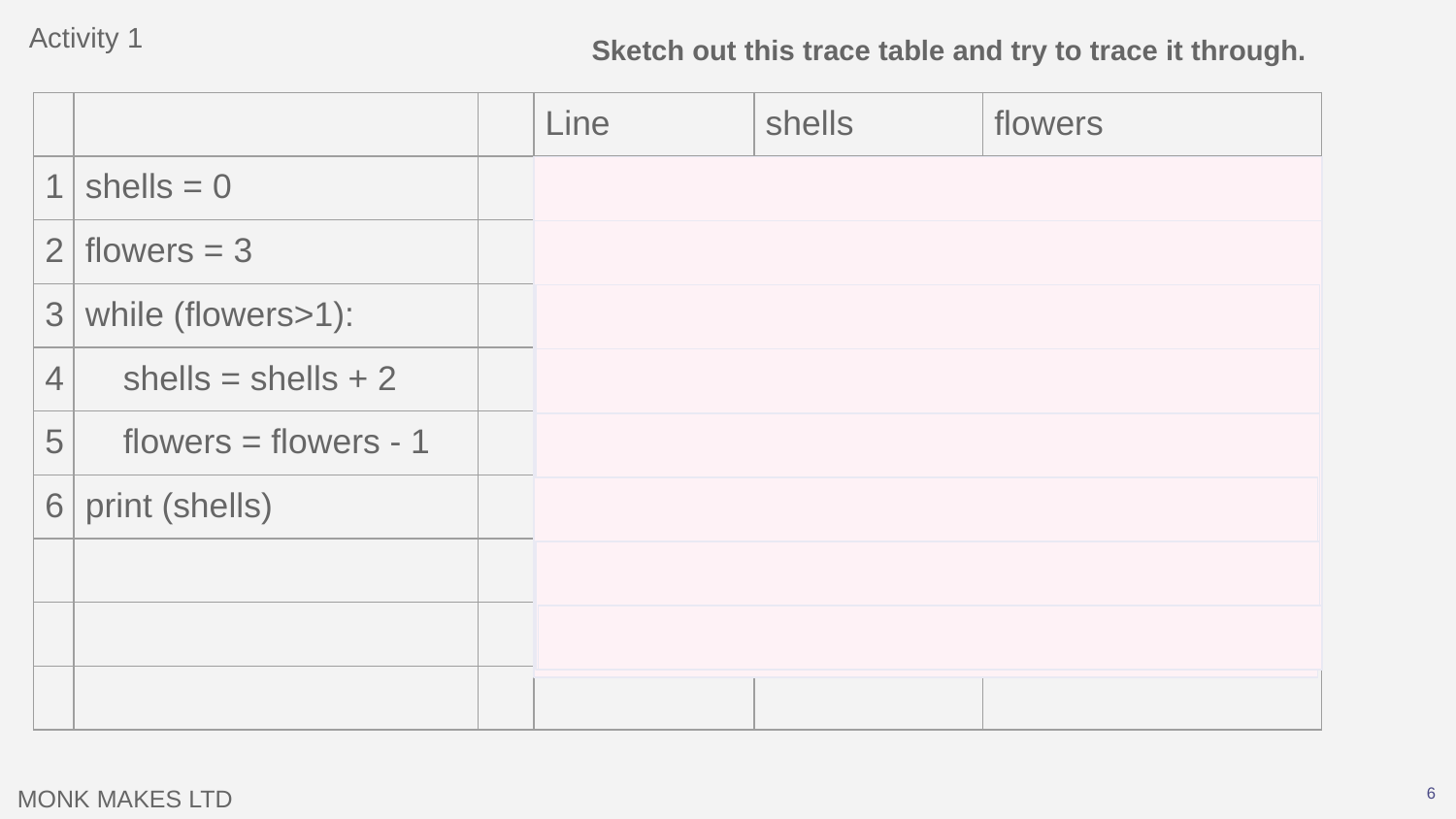

Activity 1

Sketch out this trace table and try to trace it through.
|  |  |  | Line | shells | flowers |
| --- | --- | --- | --- | --- | --- |
| 1 | shells = 0 |  | 1 | 0 |  |
| 2 | flowers = 3 |  | 2 | 0 | 3 |
| 3 | while (flowers>1): |  | 3 | 0 | 3 |
| 4 | shells = shells + 2 |  | 4 | 2 | 3 |
| 5 | flowers = flowers - 1 |  | 3 | 2 | 2 |
| 6 | print (shells) |  | 4 | 4 | 1 |
|  |  |  | 3 | 4 | 1 |
|  |  |  | 6 | 4 | 1 |
|  |  |  |  |  |  |

6